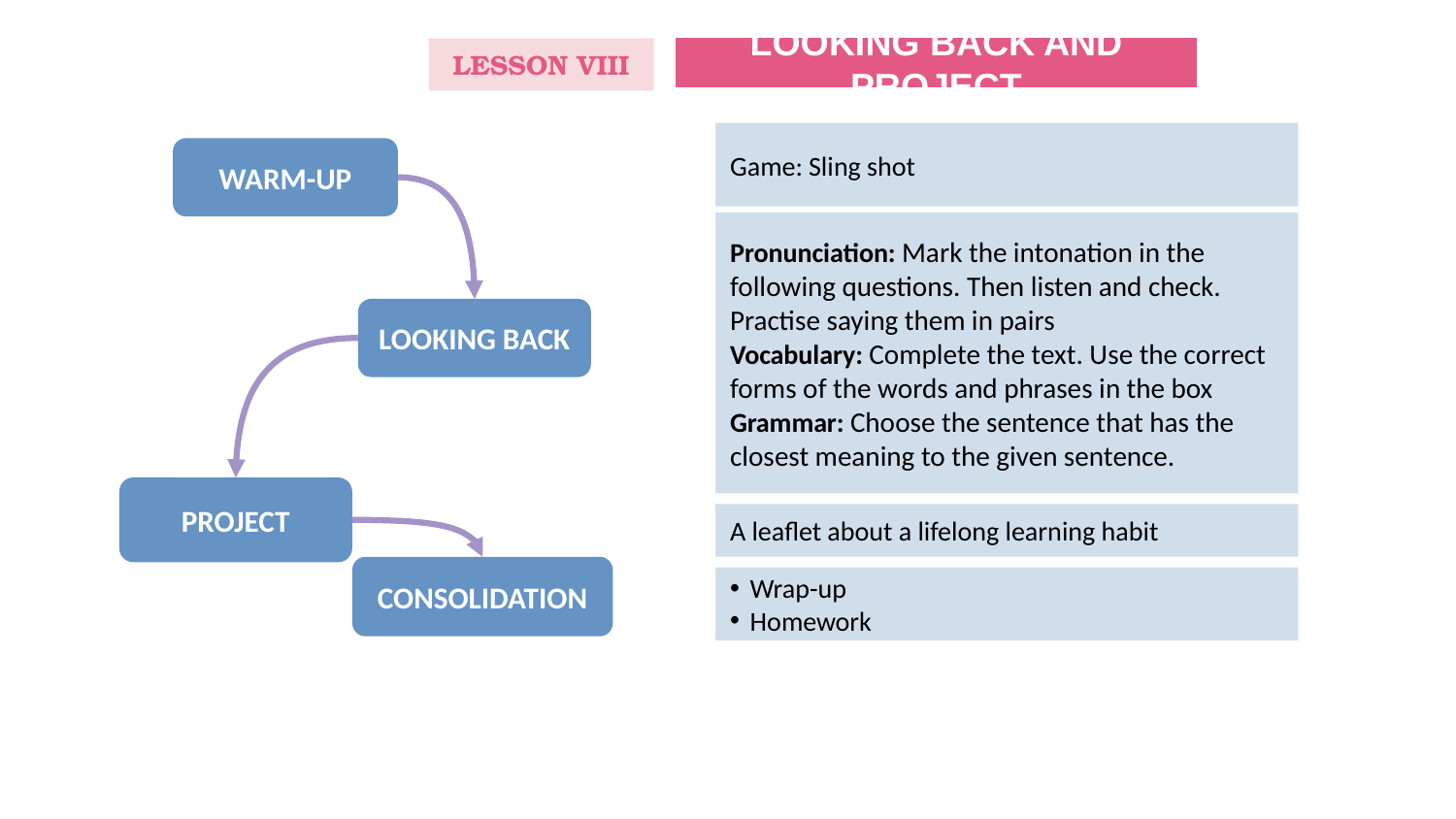

LOOKING BACK AND PROJECT
LESSON VIII
Game: Sling shot
WARM-UP
Pronunciation: Mark the intonation in the following questions. Then listen and check. Practise saying them in pairs
Vocabulary: Complete the text. Use the correct forms of the words and phrases in the box
Grammar: Choose the sentence that has the closest meaning to the given sentence.
LOOKING BACK
PROJECT
A leaflet about a lifelong learning habit
CONSOLIDATION
Wrap-up
Homework